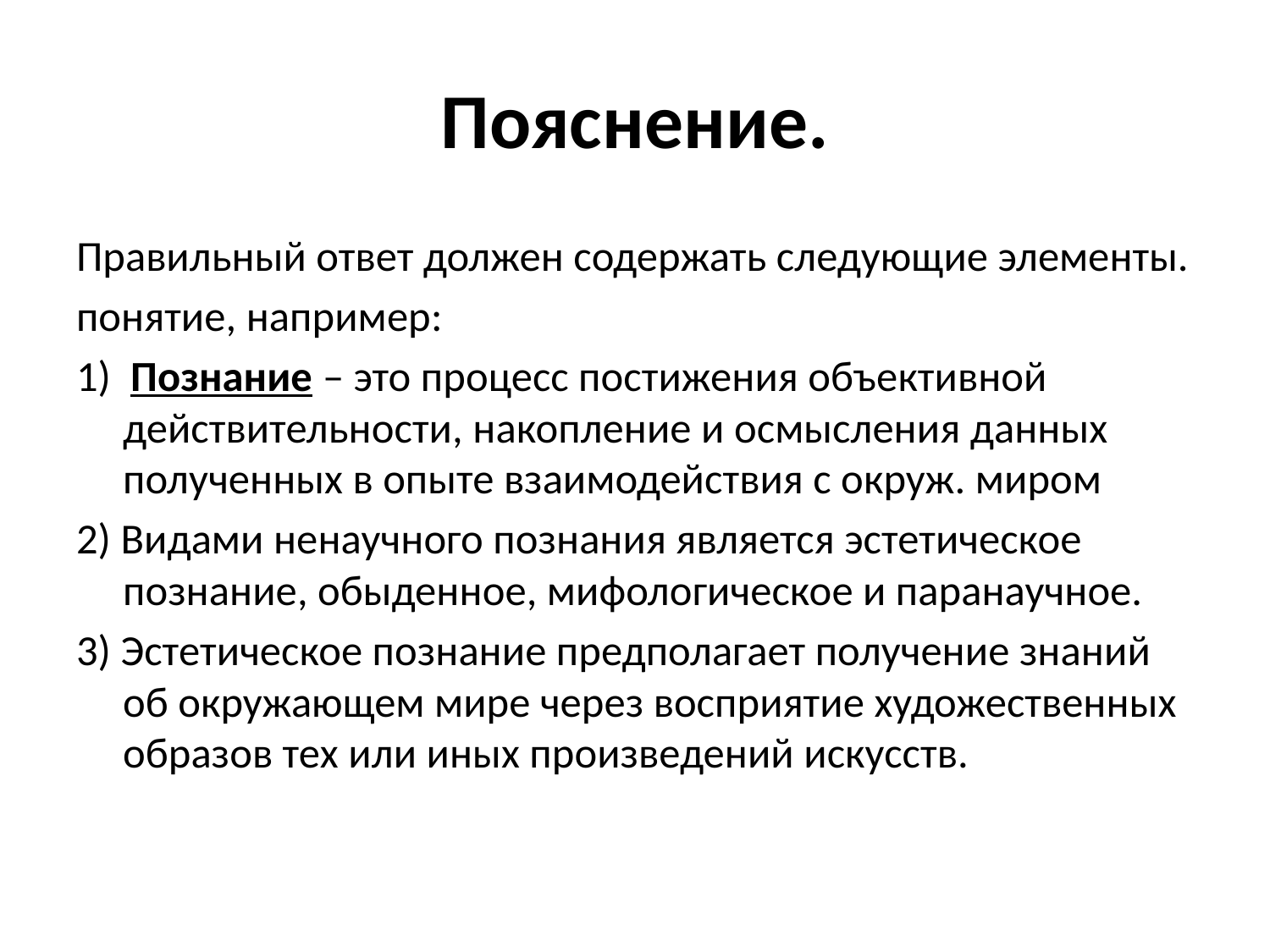

# Пояснение.
Правильный ответ должен содержать следующие элементы.
понятие, например:
1)  Познание – это процесс постижения объективной действительности, накопление и осмысления данных полученных в опыте взаимодействия с окруж. миром
2) Видами ненаучного познания является эстетическое познание, обыденное, мифологическое и паранаучное.
3) Эстетическое познание предполагает получение знаний об окружающем мире через восприятие художественных образов тех или иных произведений искусств.